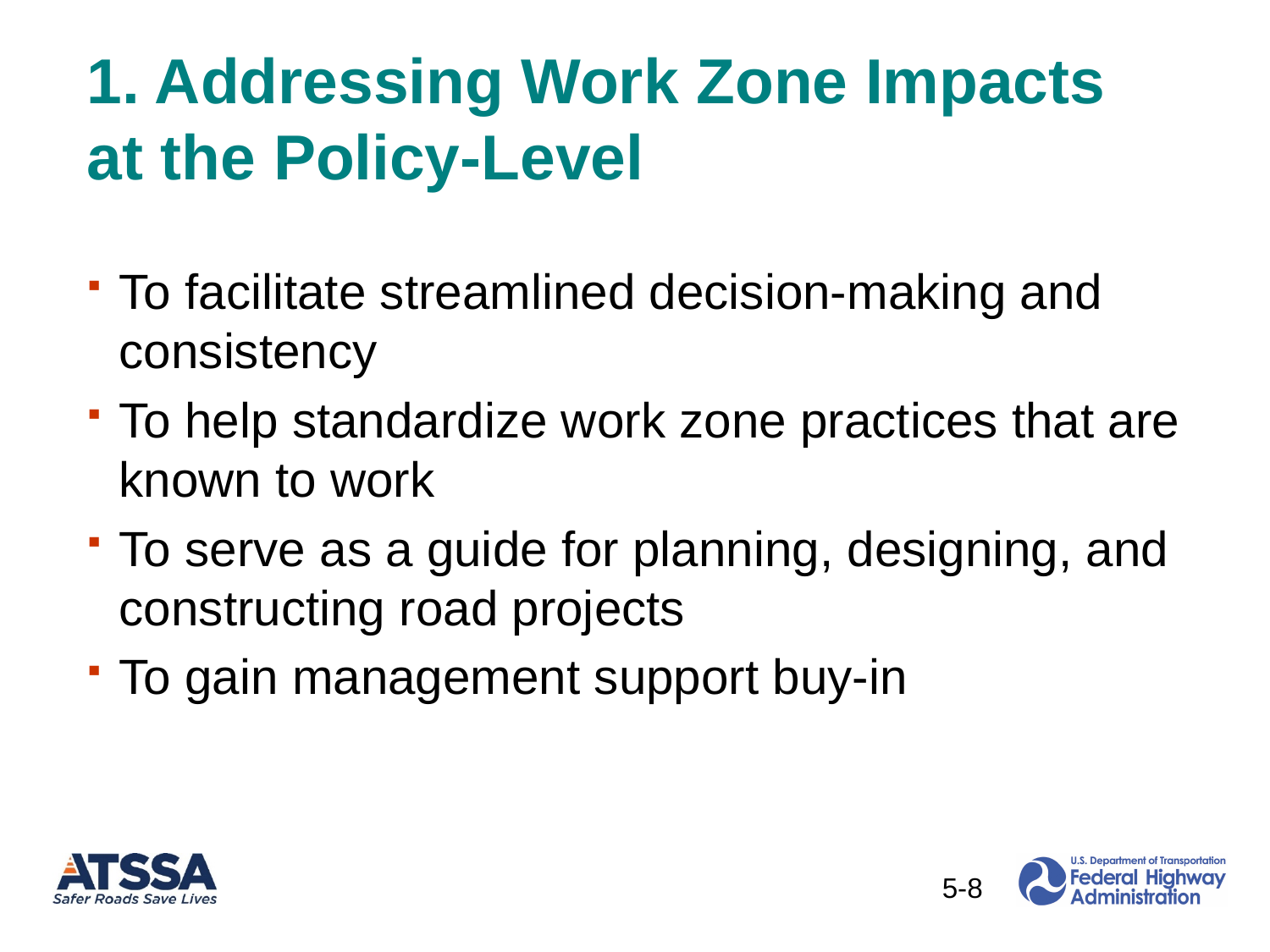

# 1. Addressing Work Zone Impacts at the Policy-Level
To facilitate streamlined decision-making and consistency
To help standardize work zone practices that are known to work
To serve as a guide for planning, designing, and constructing road projects
To gain management support buy-in